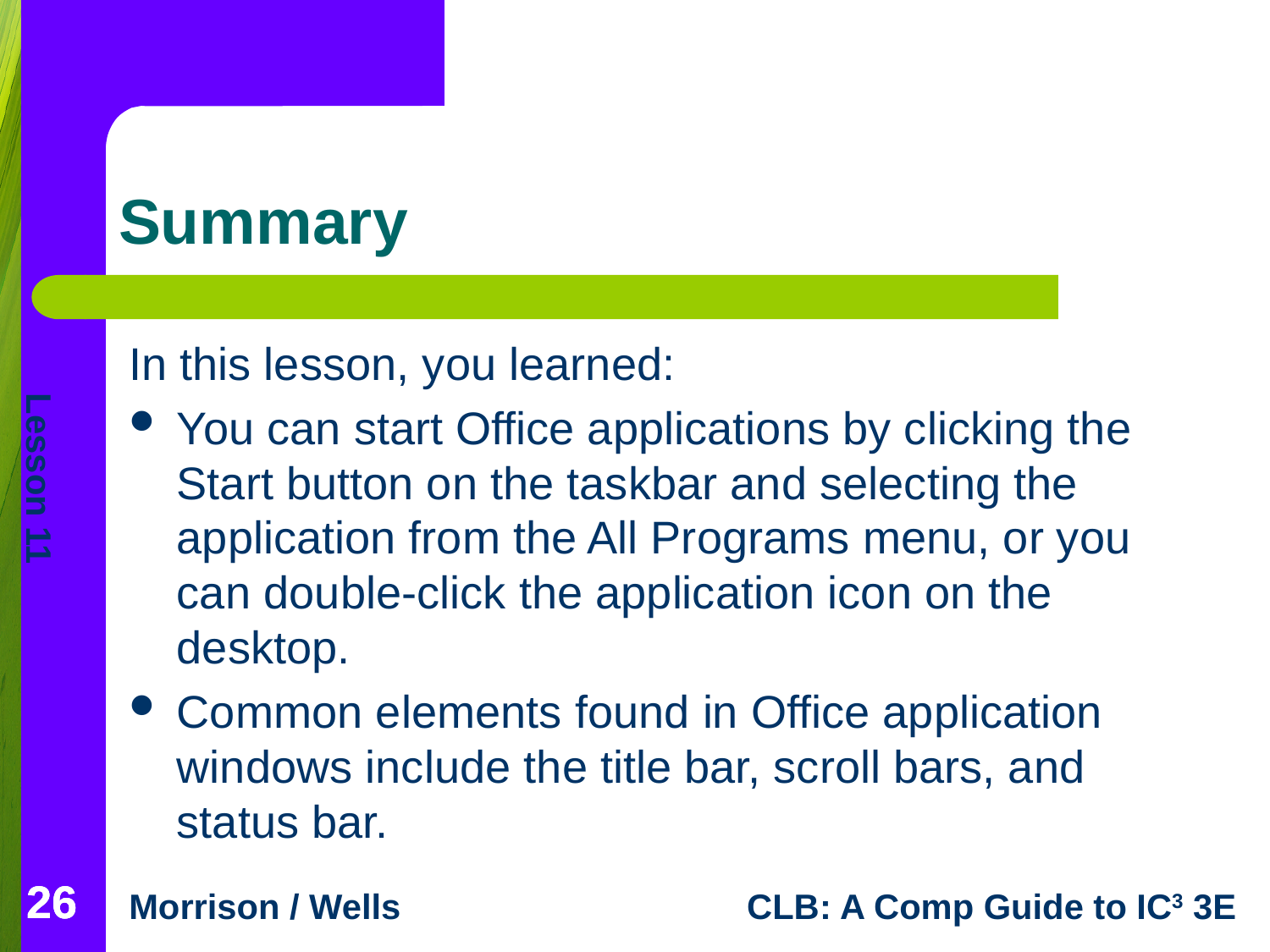

# Summary
In this lesson, you learned:
You can start Office applications by clicking the Start button on the taskbar and selecting the application from the All Programs menu, or you can double-click the application icon on the desktop.
Common elements found in Office application windows include the title bar, scroll bars, and status bar.
26
26
26